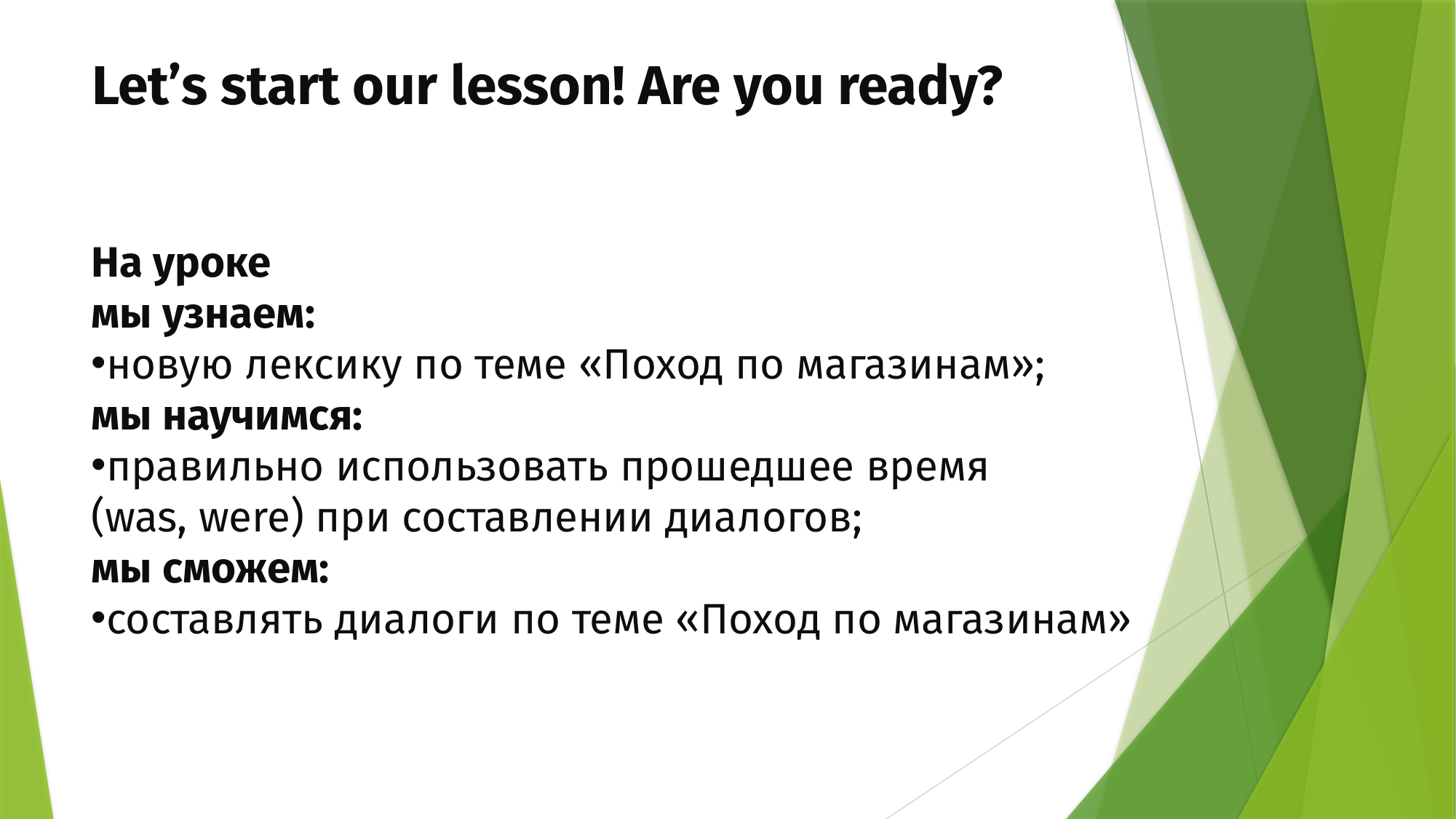

Let’s start our lesson! Are you ready?
На уроке
мы узнаем:
новую лексику по теме «Поход по магазинам»;
мы научимся:
правильно использовать прошедшее время
(was, were) при составлении диалогов;
мы сможем:
составлять диалоги по теме «Поход по магазинам»